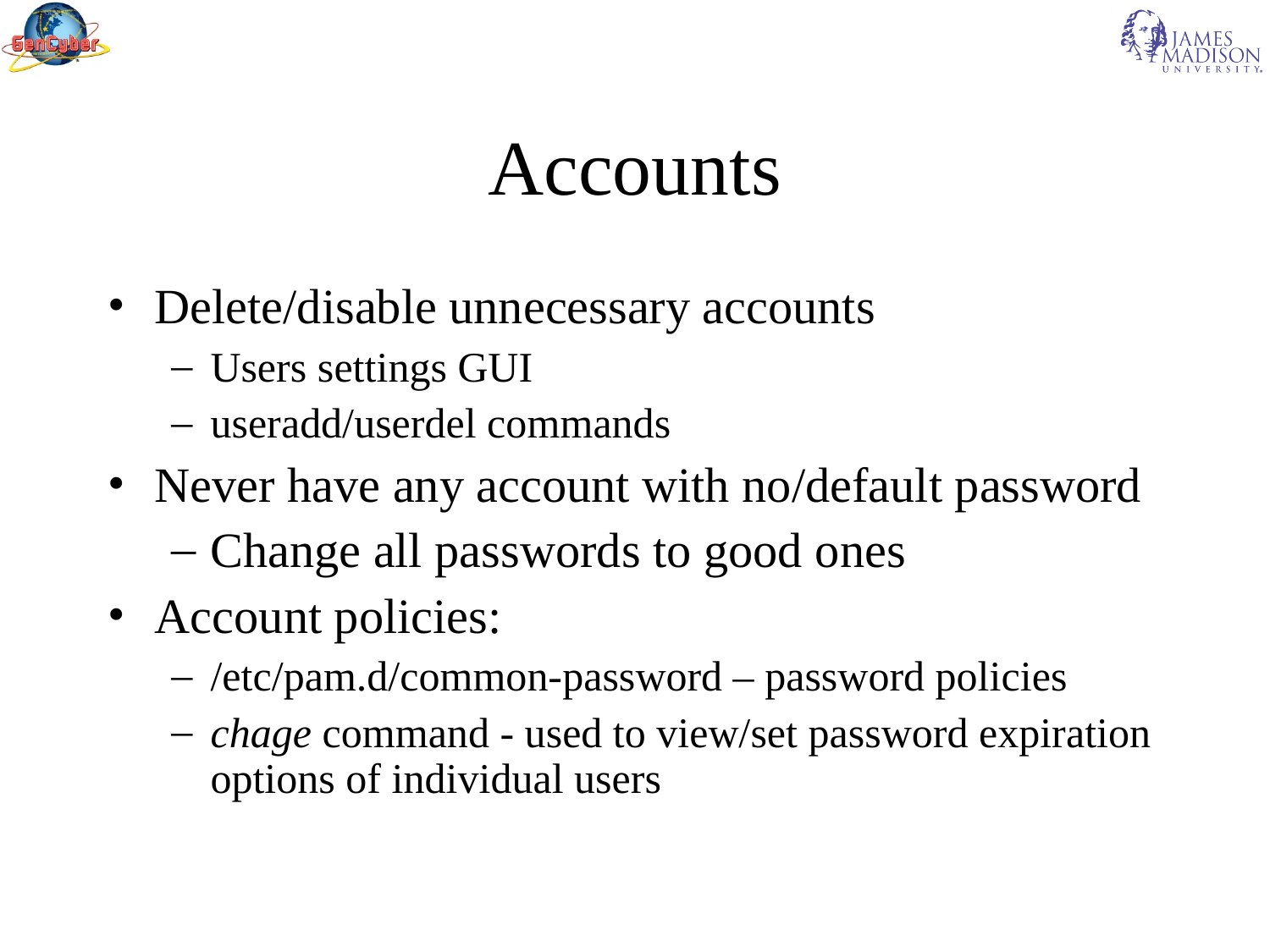

Accounts
Delete/disable unnecessary accounts
Users settings GUI
useradd/userdel commands
Never have any account with no/default password
Change all passwords to good ones
Account policies:
/etc/pam.d/common-password – password policies
chage command - used to view/set password expiration options of individual users